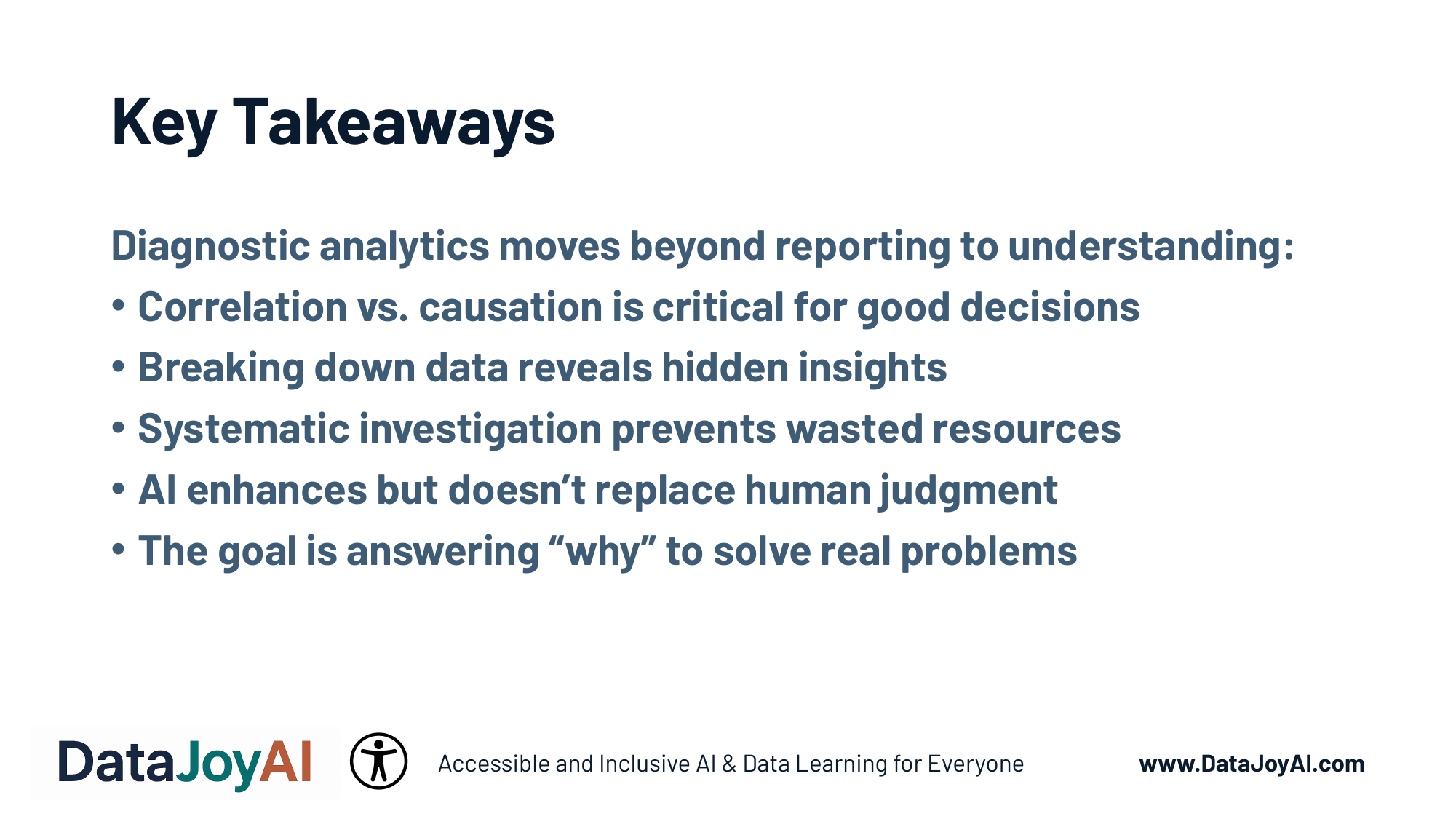

# Key Takeaways
Diagnostic analytics moves beyond reporting to understanding:
Correlation vs. causation is critical for good decisions
Breaking down data reveals hidden insights
Systematic investigation prevents wasted resources
AI enhances but doesn’t replace human judgment
The goal is answering “why” to solve real problems